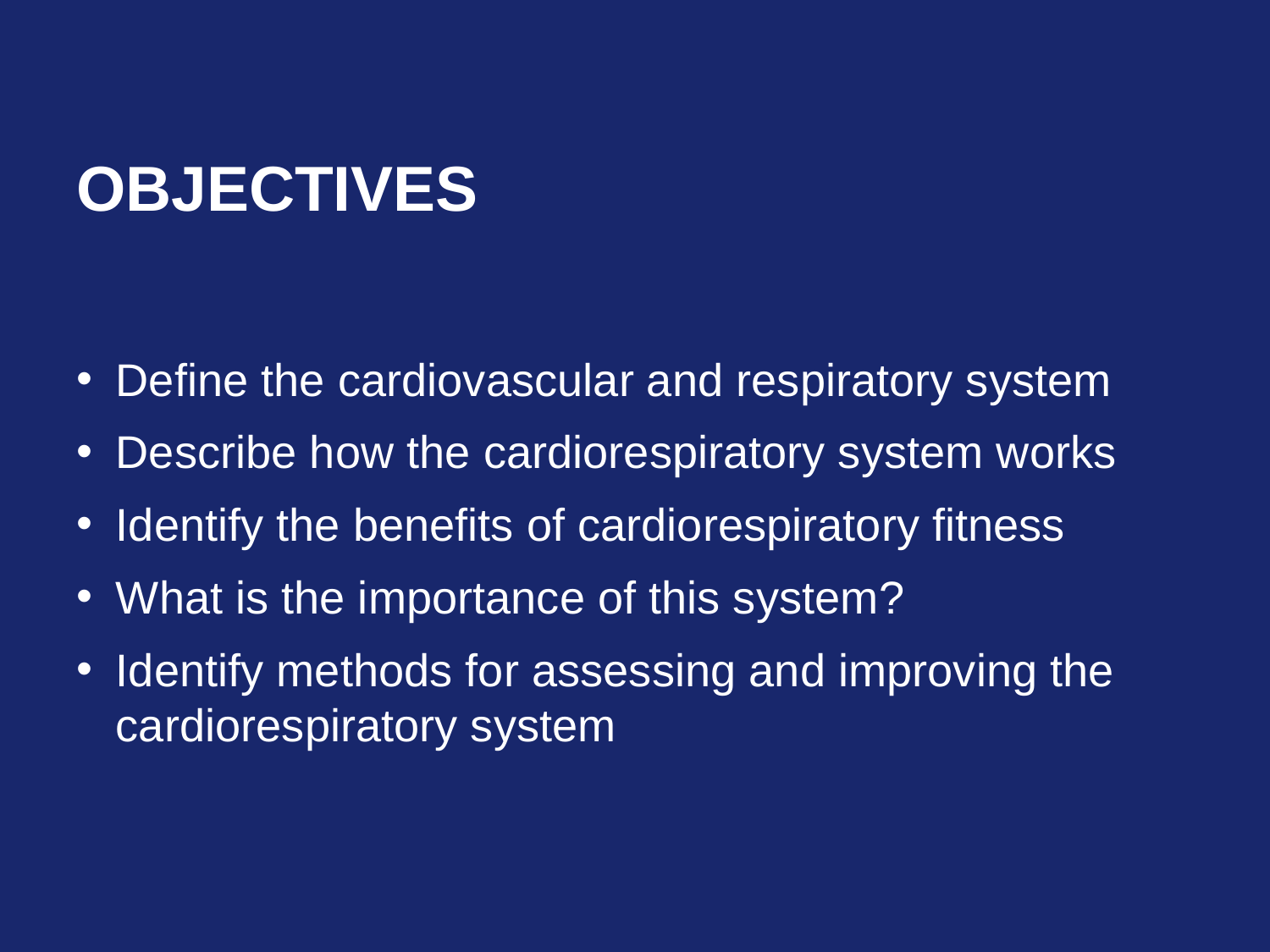

# Objectives
Define the cardiovascular and respiratory system
Describe how the cardiorespiratory system works
Identify the benefits of cardiorespiratory fitness
What is the importance of this system?
Identify methods for assessing and improving the cardiorespiratory system